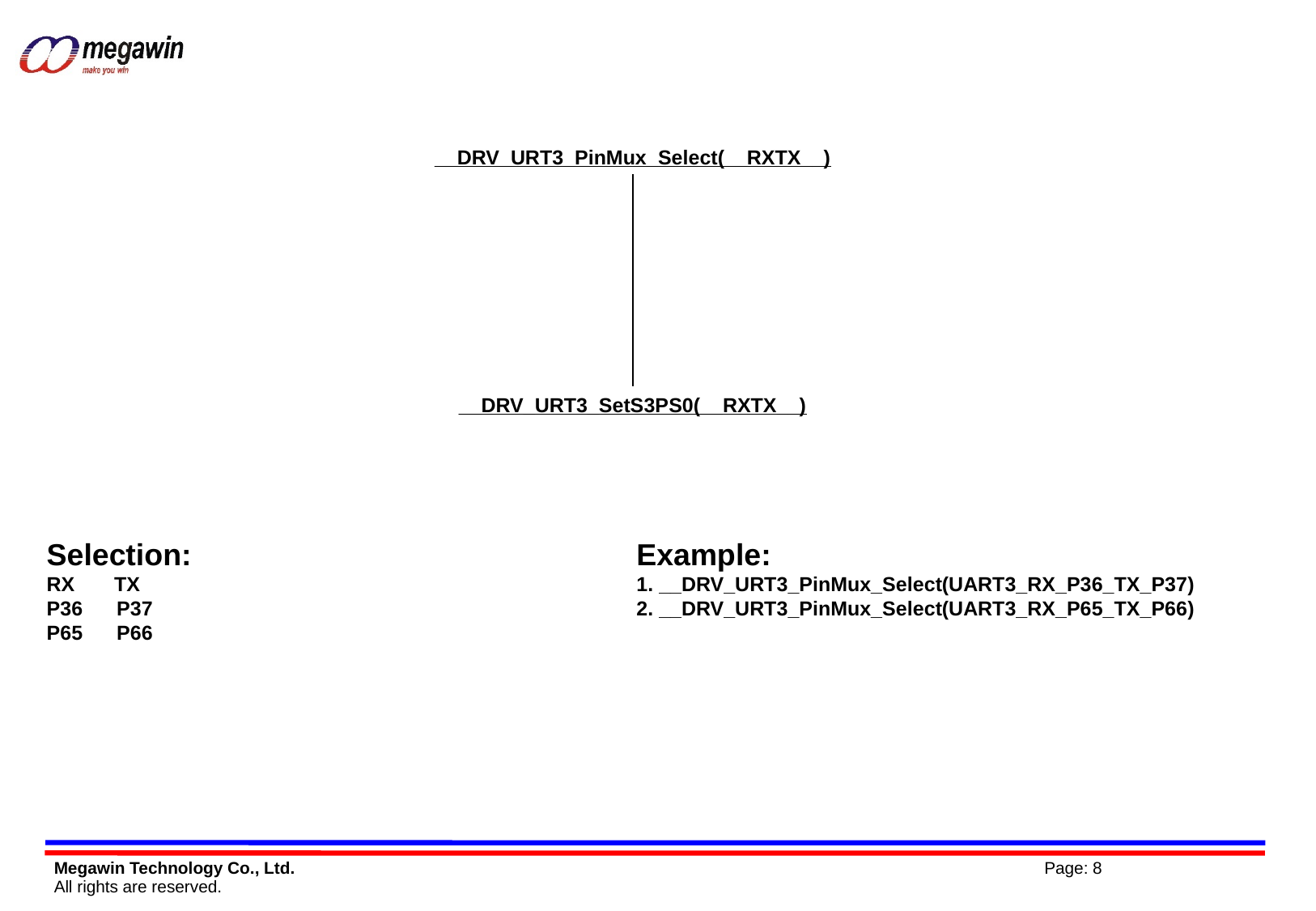

__DRV_URT3_PinMux_Select(__RXTX__)
__DRV_URT3_SetS3PS0(__RXTX__)
Selection:
RX       TX
P36      P37
P65      P66

Example:
1. __DRV_URT3_PinMux_Select(UART3_RX_P36_TX_P37)
2. __DRV_URT3_PinMux_Select(UART3_RX_P65_TX_P66)